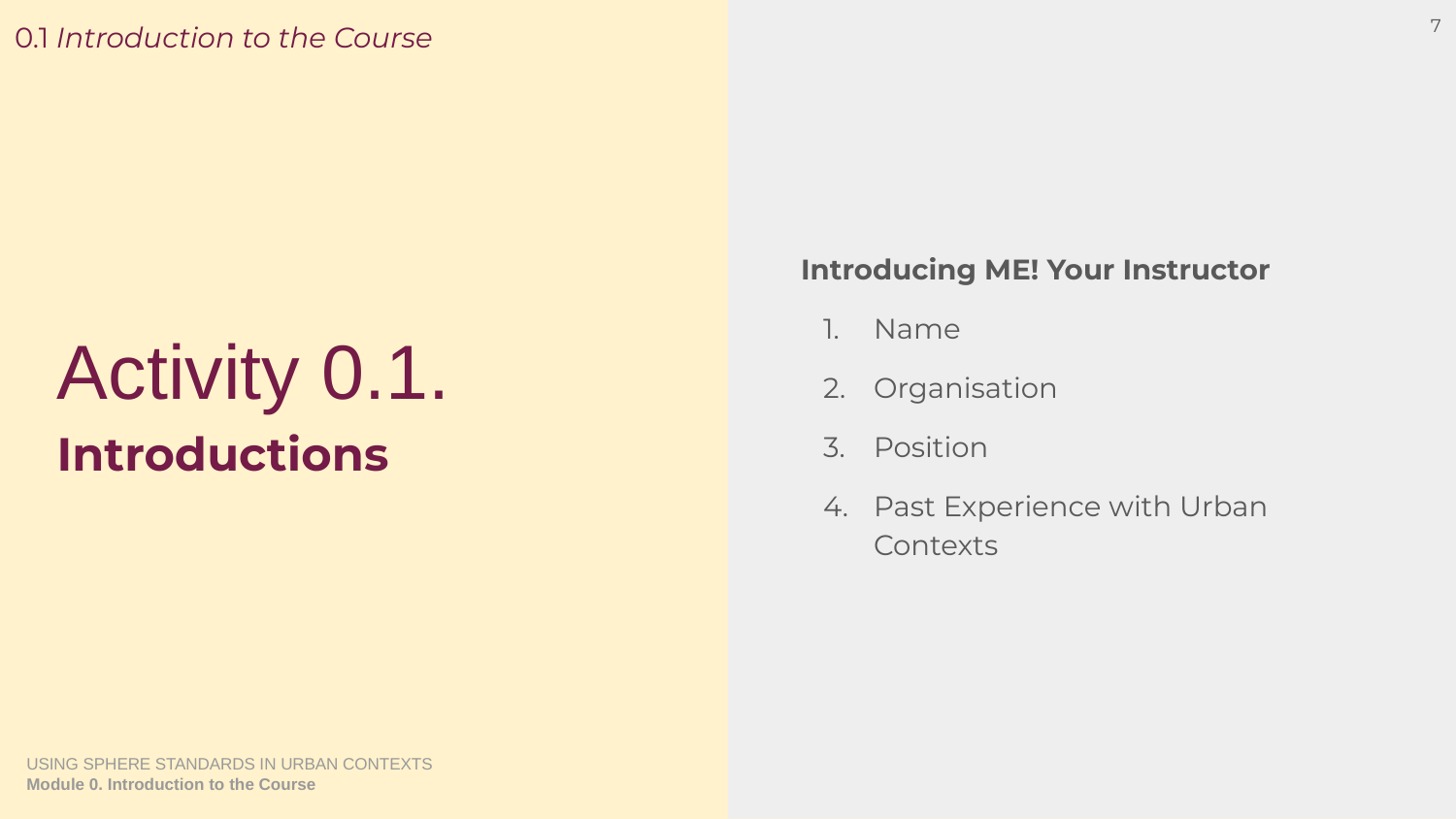

0.1 Introduction to the Course
7
Introducing ME! Your Instructor
Name
Organisation
Position
Past Experience with Urban Contexts
#
Activity 0.1.

Introductions
USING SPHERE STANDARDS IN URBAN CONTEXTS
Module 0. Introduction to the Course